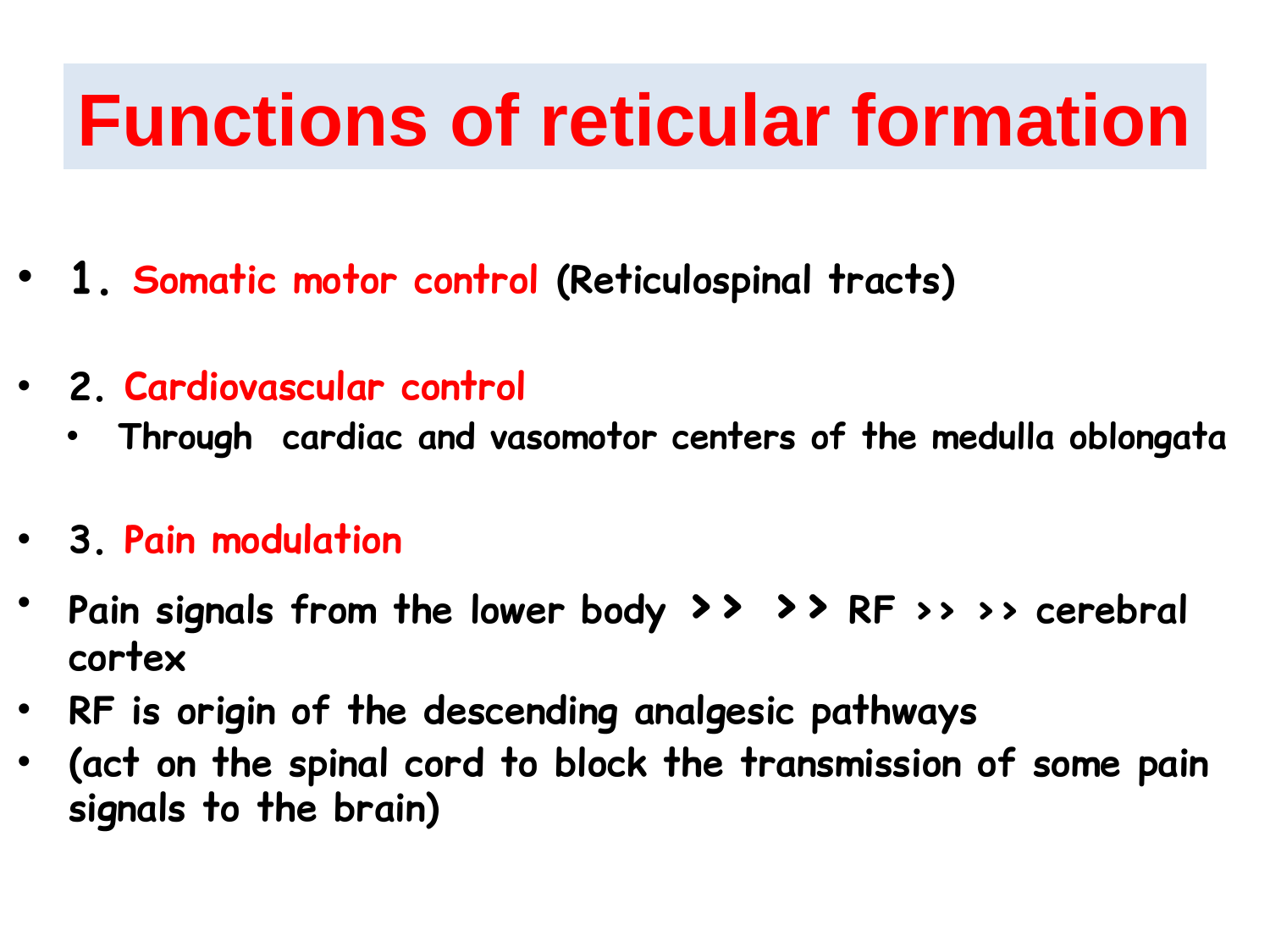

# Functions of reticular formation
1. Somatic motor control (Reticulospinal tracts)

2. Cardiovascular control
Through  cardiac and vasomotor centers of the medulla oblongata

3. Pain modulation
Pain signals from the lower body >> >> RF >> >> cerebral cortex
RF is origin of the descending analgesic pathways
(act on the spinal cord to block the transmission of some pain signals to the brain)